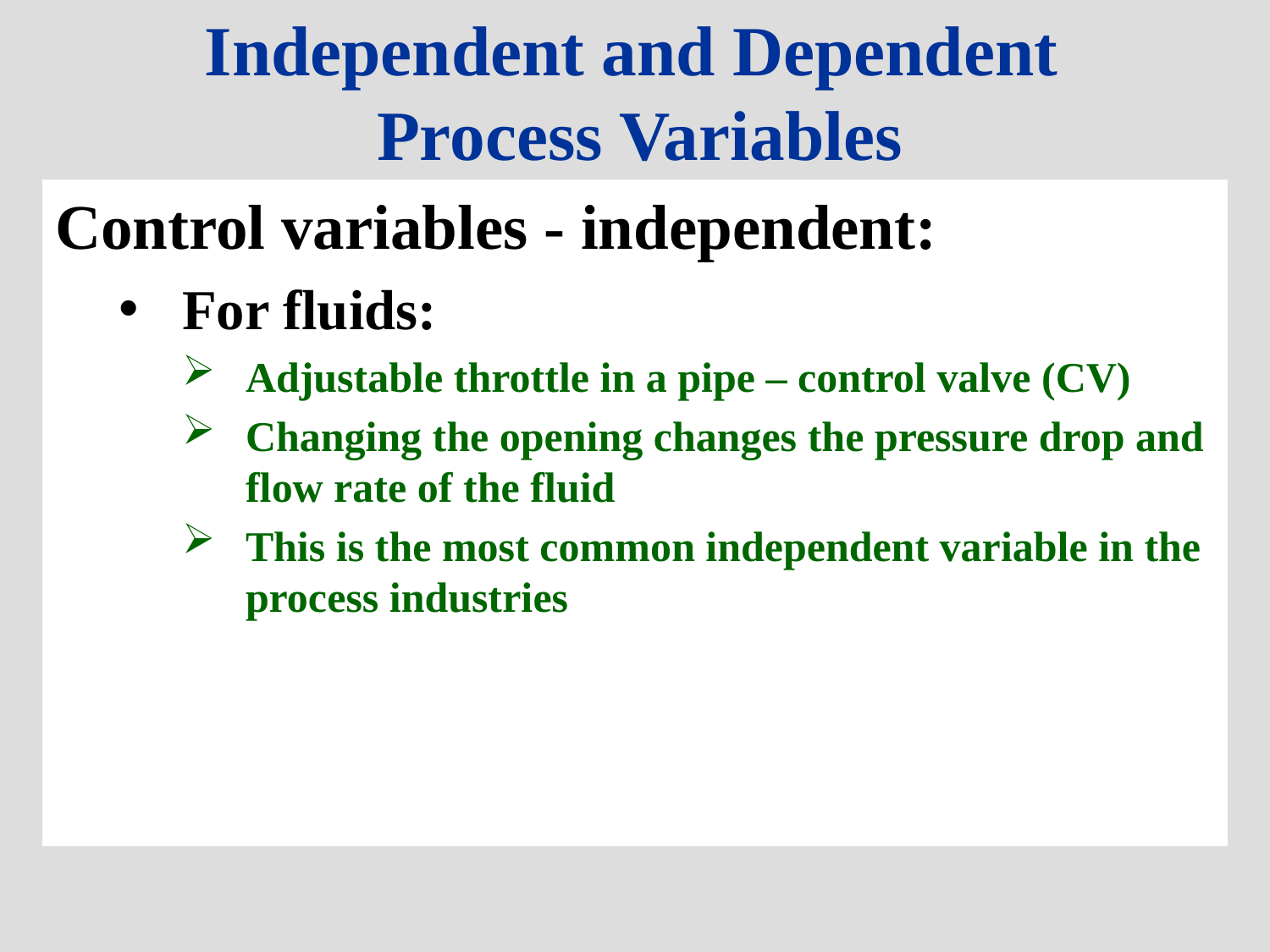

# Independent and Dependent Process Variables
Control variables - independent:
For fluids:
Adjustable throttle in a pipe – control valve (CV)
Changing the opening changes the pressure drop and flow rate of the fluid
This is the most common independent variable in the process industries